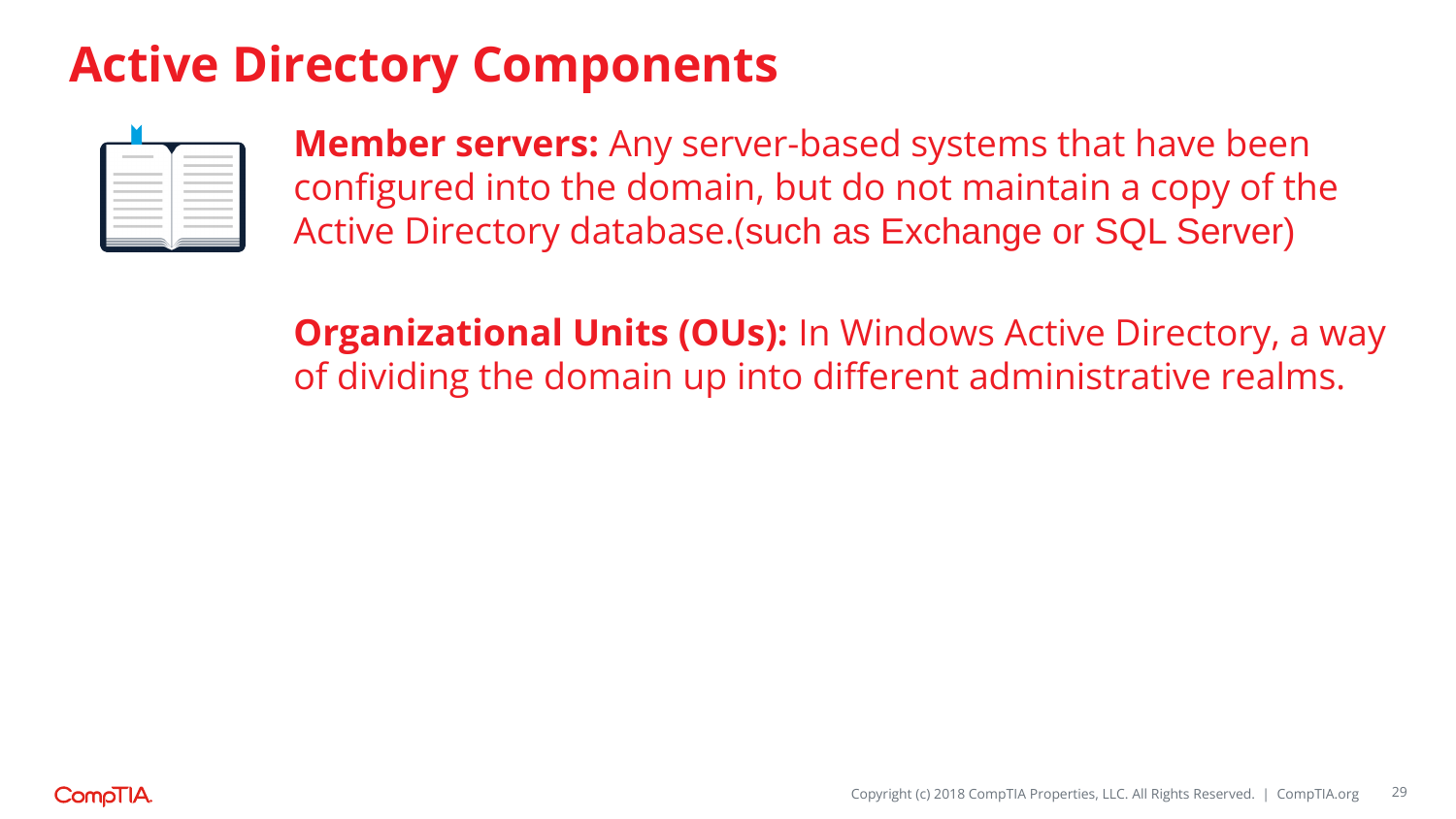

# Active Directory Components
Member servers: Any server-based systems that have been configured into the domain, but do not maintain a copy of the Active Directory database.(such as Exchange or SQL Server)

Organizational Units (OUs): In Windows Active Directory, a way of dividing the domain up into different administrative realms.

29